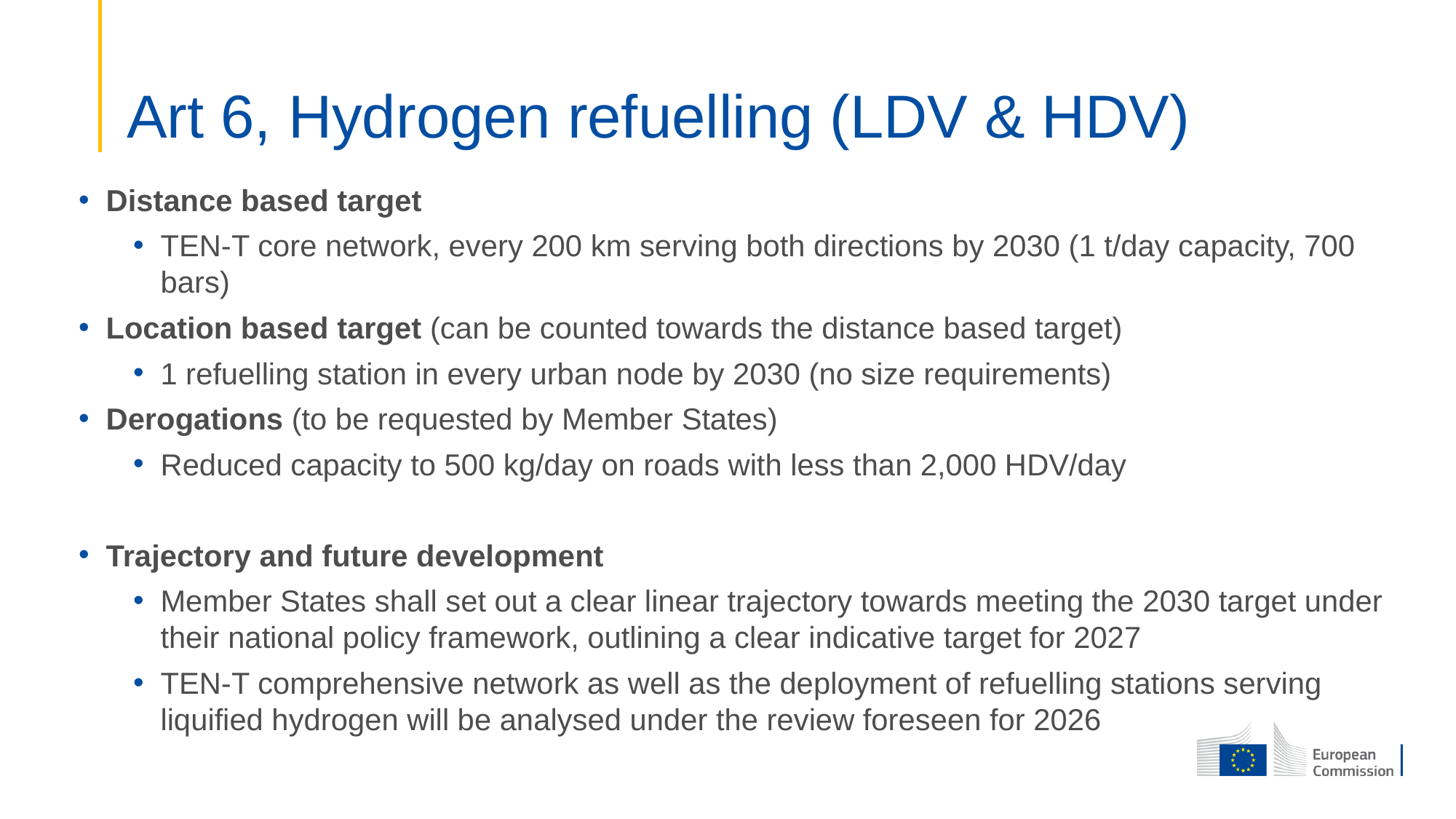

# Art 6, Hydrogen refuelling (LDV & HDV)
Distance based target
TEN-T core network, every 200 km serving both directions by 2030 (1 t/day capacity, 700 bars)
Location based target (can be counted towards the distance based target)
1 refuelling station in every urban node by 2030 (no size requirements)
Derogations (to be requested by Member States)
Reduced capacity to 500 kg/day on roads with less than 2,000 HDV/day

Trajectory and future development
Member States shall set out a clear linear trajectory towards meeting the 2030 target under their national policy framework, outlining a clear indicative target for 2027
TEN-T comprehensive network as well as the deployment of refuelling stations serving liquified hydrogen will be analysed under the review foreseen for 2026